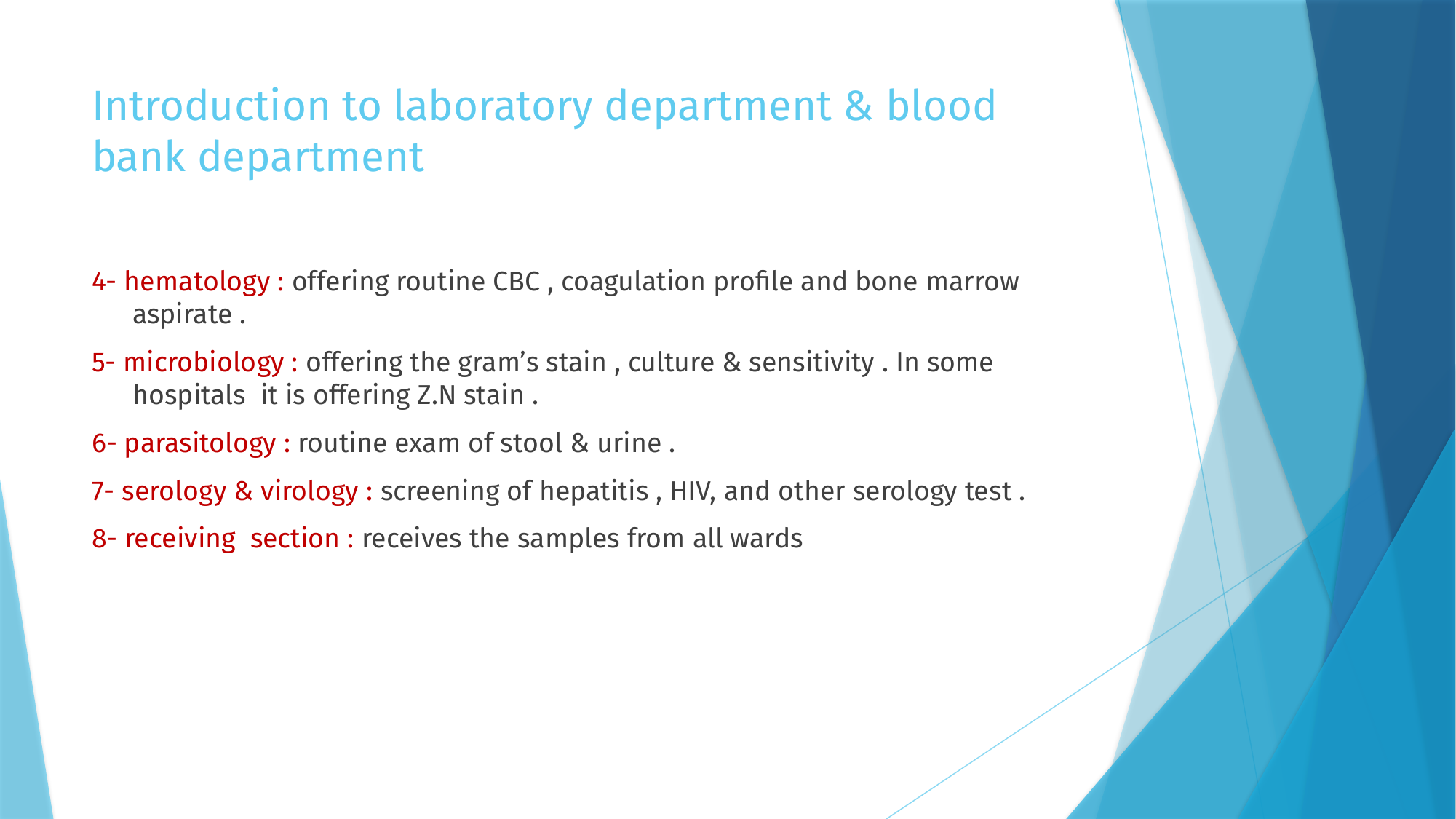

# Introduction to laboratory department & blood bank department
4- hematology : offering routine CBC , coagulation profile and bone marrow aspirate .
5- microbiology : offering the gram’s stain , culture & sensitivity . In some hospitals  it is offering Z.N stain .
6- parasitology : routine exam of stool & urine .
7- serology & virology : screening of hepatitis , HIV, and other serology test .
8- receiving  section : receives the samples from all wards